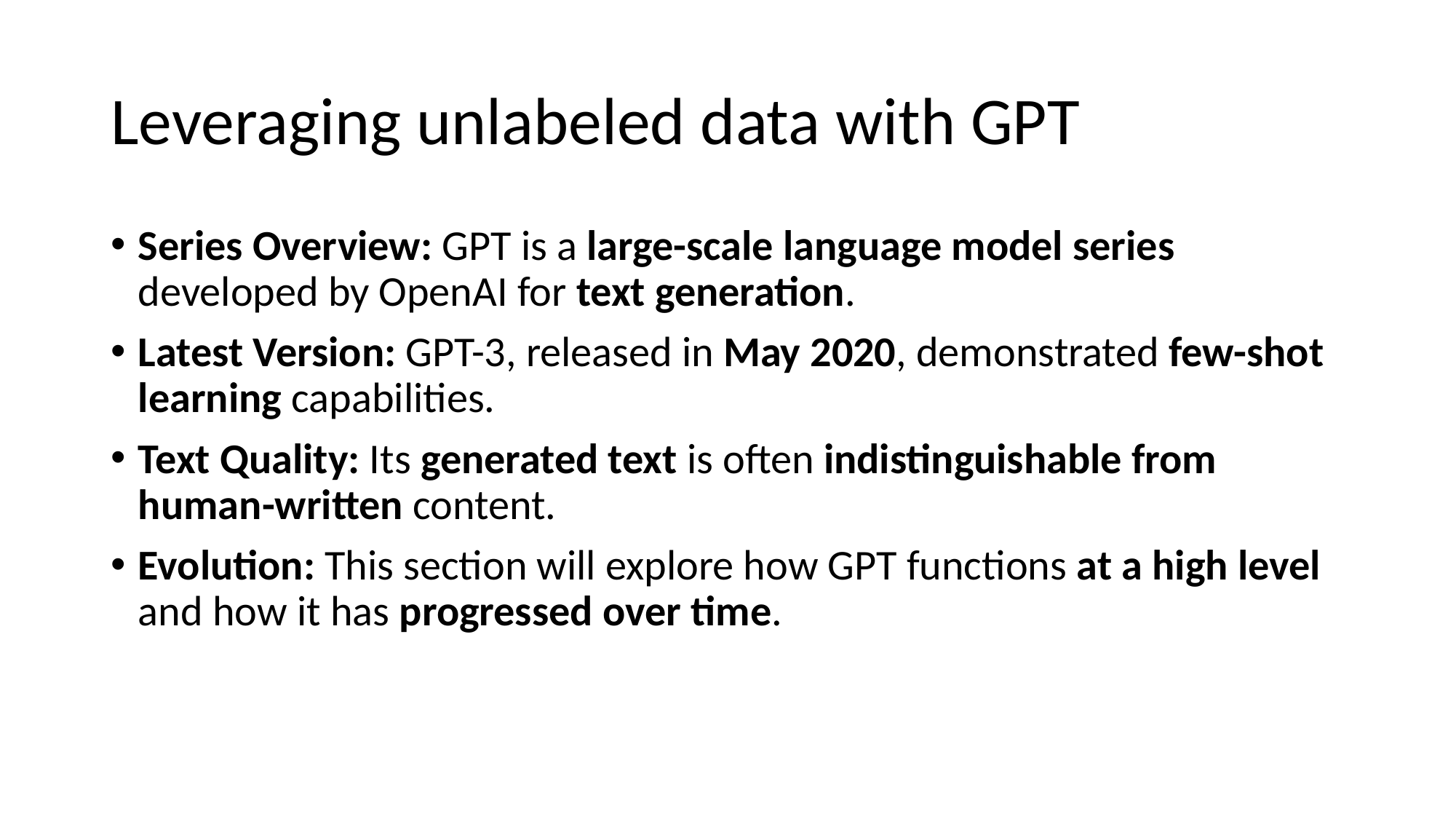

# Leveraging unlabeled data with GPT
Series Overview: GPT is a large-scale language model series developed by OpenAI for text generation.
Latest Version: GPT-3, released in May 2020, demonstrated few-shot learning capabilities.
Text Quality: Its generated text is often indistinguishable from human-written content.
Evolution: This section will explore how GPT functions at a high level and how it has progressed over time.